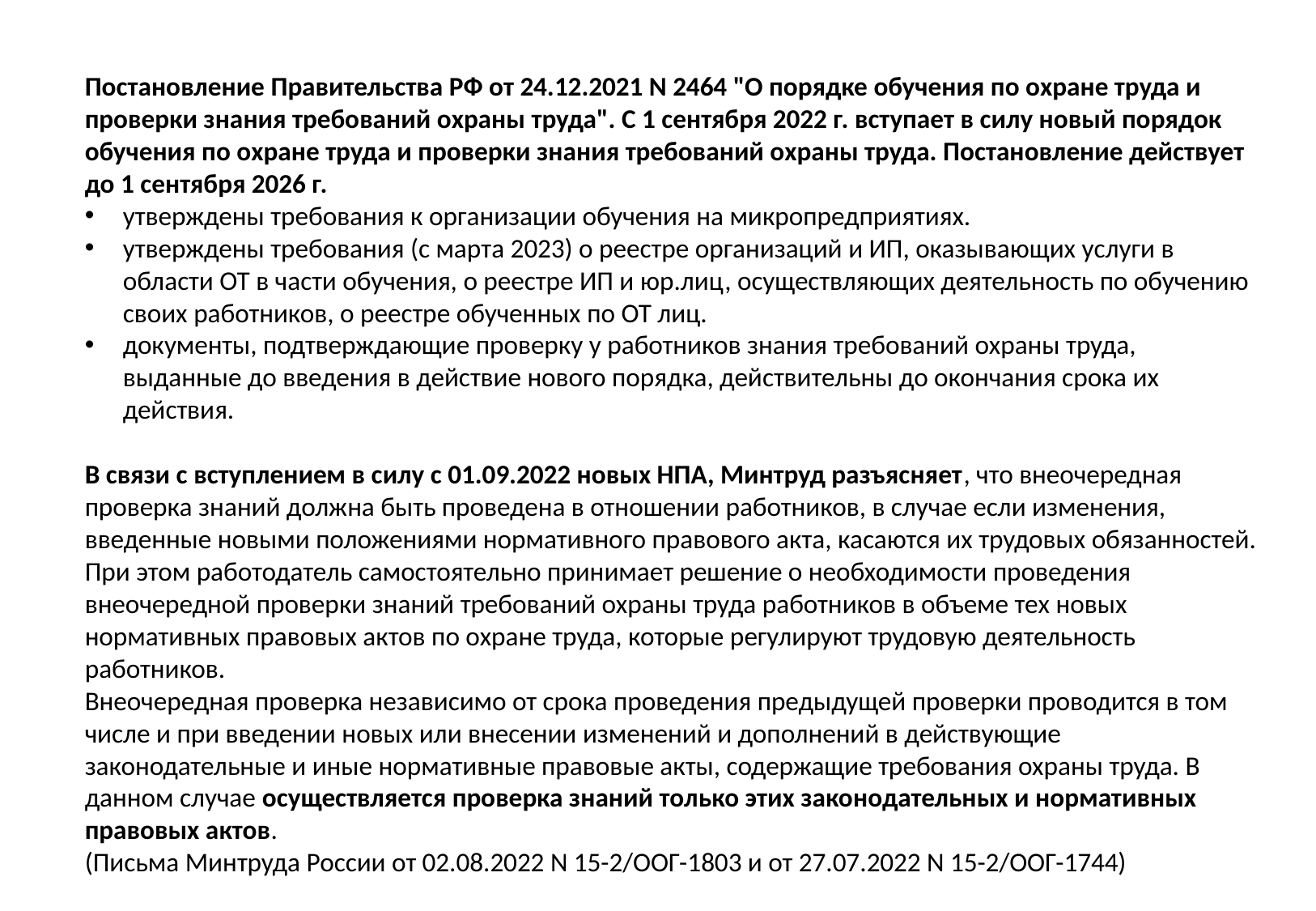

Постановление Правительства РФ от 24.12.2021 N 2464 "О порядке обучения по охране труда и проверки знания требований охраны труда". С 1 сентября 2022 г. вступает в силу новый порядок обучения по охране труда и проверки знания требований охраны труда. Постановление действует до 1 сентября 2026 г.
утверждены требования к организации обучения на микропредприятиях.
утверждены требования (с марта 2023) о реестре организаций и ИП, оказывающих услуги в области ОТ в части обучения, о реестре ИП и юр.лиц, осуществляющих деятельность по обучению своих работников, о реестре обученных по ОТ лиц.
документы, подтверждающие проверку у работников знания требований охраны труда, выданные до введения в действие нового порядка, действительны до окончания срока их действия.

В связи с вступлением в силу с 01.09.2022 новых НПА, Минтруд разъясняет, что внеочередная проверка знаний должна быть проведена в отношении работников, в случае если изменения, введенные новыми положениями нормативного правового акта, касаются их трудовых обязанностей. При этом работодатель самостоятельно принимает решение о необходимости проведения внеочередной проверки знаний требований охраны труда работников в объеме тех новых нормативных правовых актов по охране труда, которые регулируют трудовую деятельность работников.
Внеочередная проверка независимо от срока проведения предыдущей проверки проводится в том числе и при введении новых или внесении изменений и дополнений в действующие законодательные и иные нормативные правовые акты, содержащие требования охраны труда. В данном случае осуществляется проверка знаний только этих законодательных и нормативных правовых актов.
(Письма Минтруда России от 02.08.2022 N 15-2/ООГ-1803 и от 27.07.2022 N 15-2/ООГ-1744)